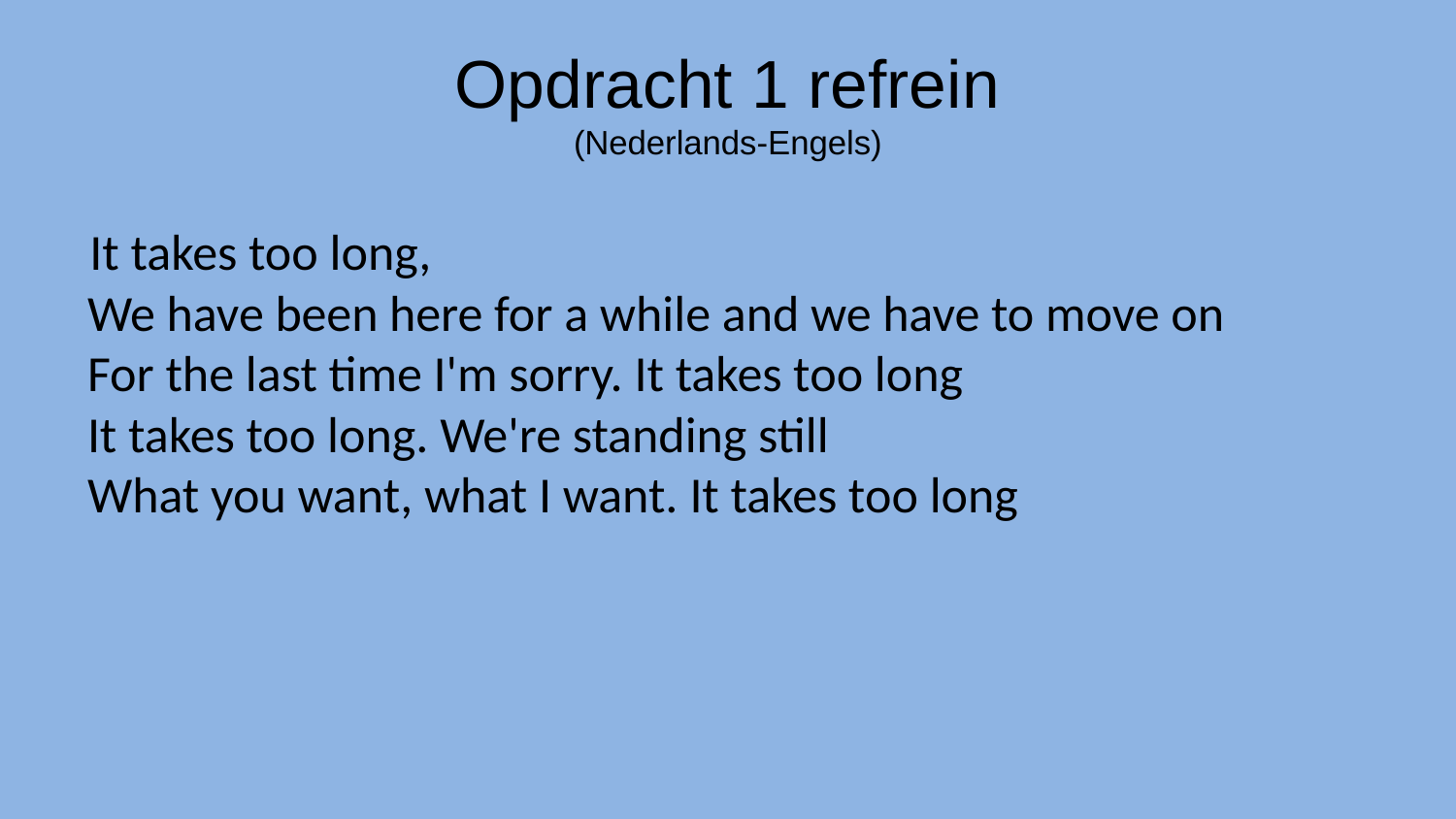

# Opdracht 1 refrein (Nederlands-Engels)
It takes too long,
We have been here for a while and we have to move on
For the last time I'm sorry. It takes too long
It takes too long. We're standing still
What you want, what I want. It takes too long